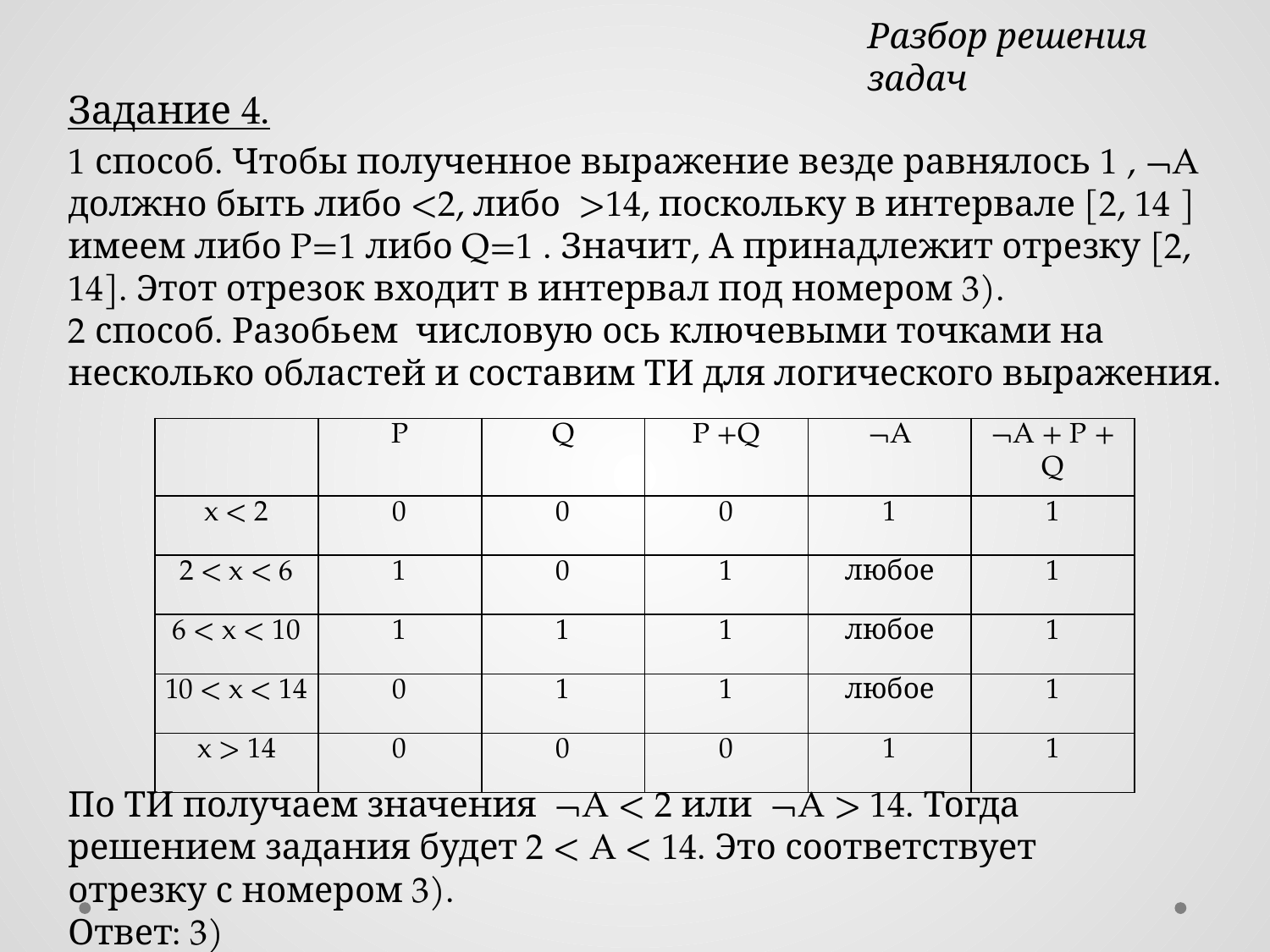

Разбор решения задач
Задание 4.
1 способ. Чтобы полученное выражение везде равнялось 1 , ¬A должно быть либо <2, либо  >14, поскольку в интервале [2, 14 ] имеем либо P=1 либо Q=1 . Значит, А принадлежит отрезку [2, 14]. Этот отрезок входит в интервал под номером 3).
2 способ. Разобьем  числовую ось ключевыми точками на несколько областей и составим ТИ для логического выражения.
|  | P | Q | P +Q | ¬A | ¬A + P + Q |
| --- | --- | --- | --- | --- | --- |
| x < 2 | 0 | 0 | 0 | 1 | 1 |
| 2 < x < 6 | 1 | 0 | 1 | любое | 1 |
| 6 < x < 10 | 1 | 1 | 1 | любое | 1 |
| 10 < x < 14 | 0 | 1 | 1 | любое | 1 |
| x > 14 | 0 | 0 | 0 | 1 | 1 |
По ТИ получаем значения  ¬A < 2 или  ¬A > 14. Тогда решением задания будет 2 < A < 14. Это соответствует отрезку с номером 3).
Ответ: 3)